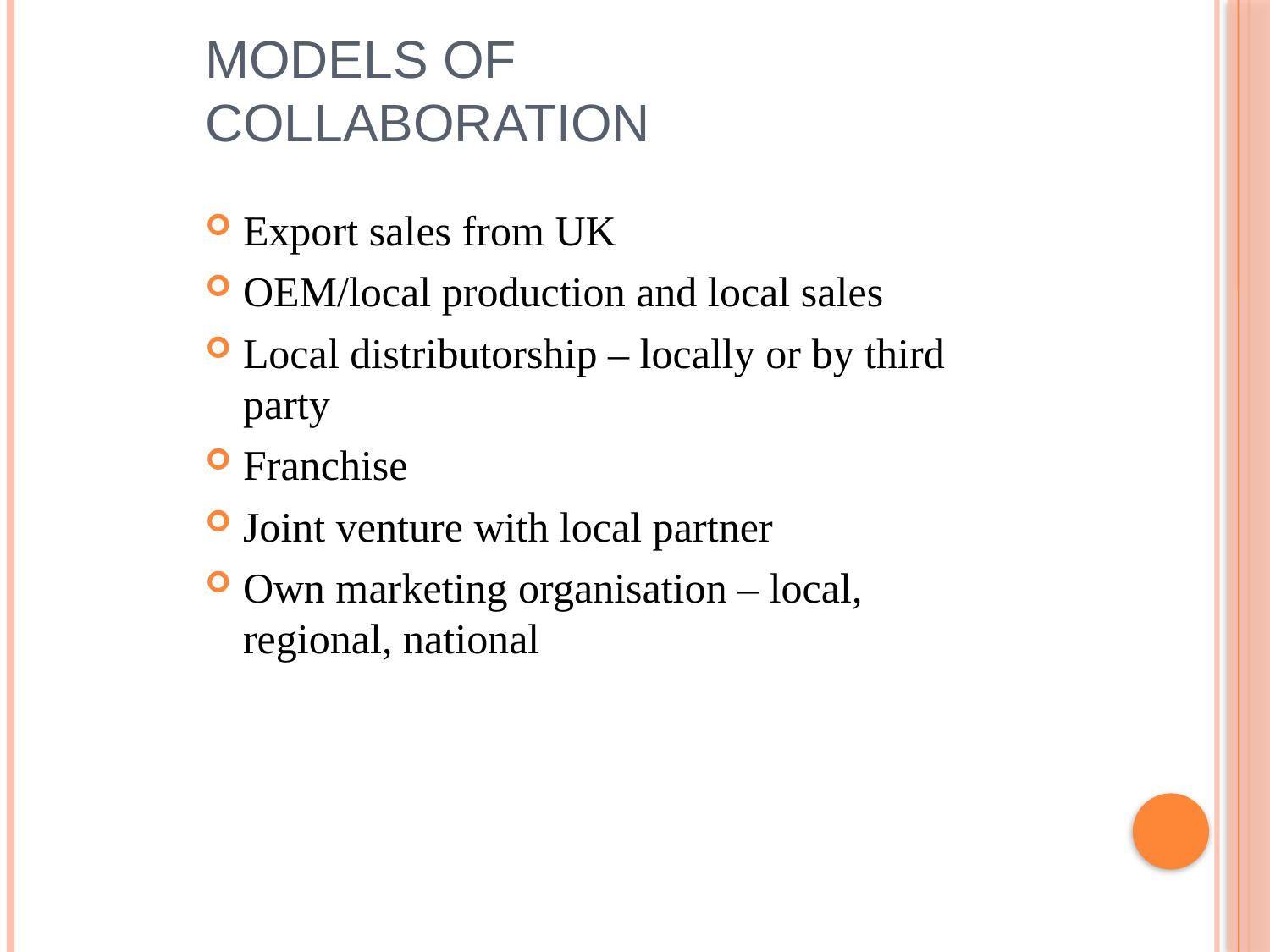

# Models of Collaboration
Export sales from UK
OEM/local production and local sales
Local distributorship – locally or by third party
Franchise
Joint venture with local partner
Own marketing organisation – local, regional, national